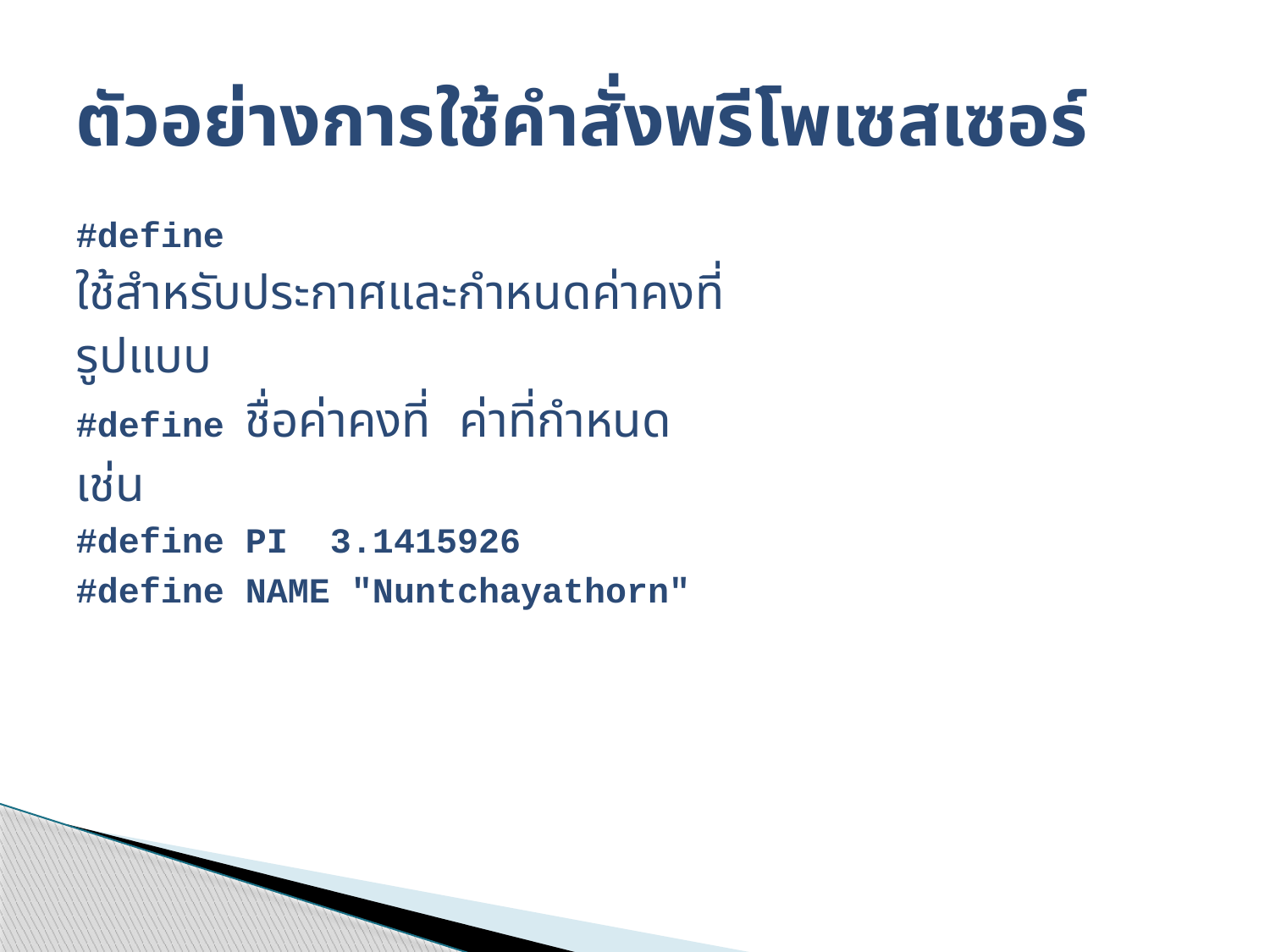

# ตัวอย่างการใช้คำสั่งพรีโพเซสเซอร์
#define
ใช้สำหรับประกาศและกำหนดค่าคงที่
รูปแบบ
#define ชื่อค่าคงที่ ค่าที่กำหนด
เช่น
#define PI  3.1415926
#define NAME "Nuntchayathorn"